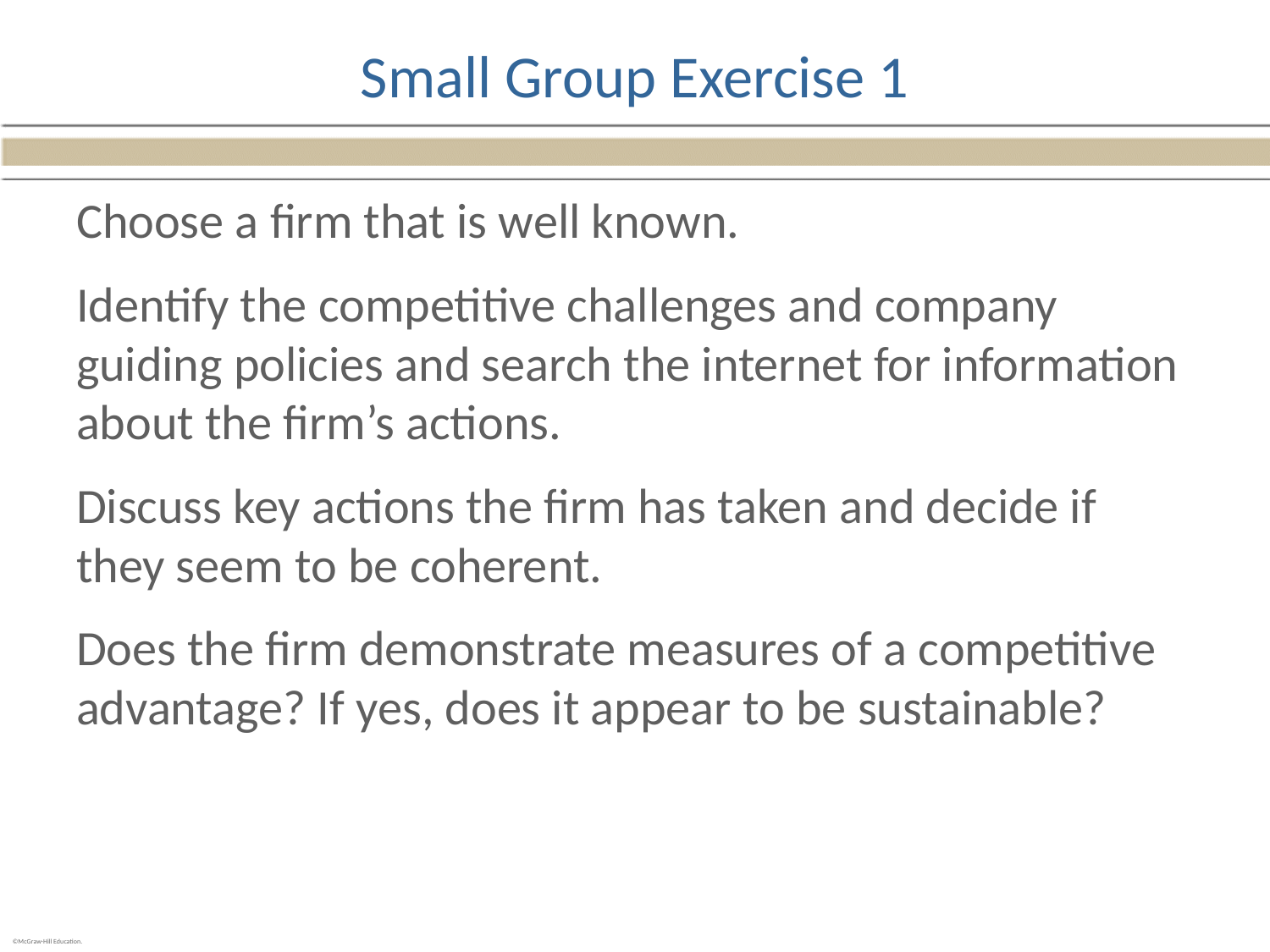

# Small Group Exercise 1
Choose a firm that is well known.
Identify the competitive challenges and company guiding policies and search the internet for information about the firm’s actions.
Discuss key actions the firm has taken and decide if they seem to be coherent.
Does the firm demonstrate measures of a competitive advantage? If yes, does it appear to be sustainable?